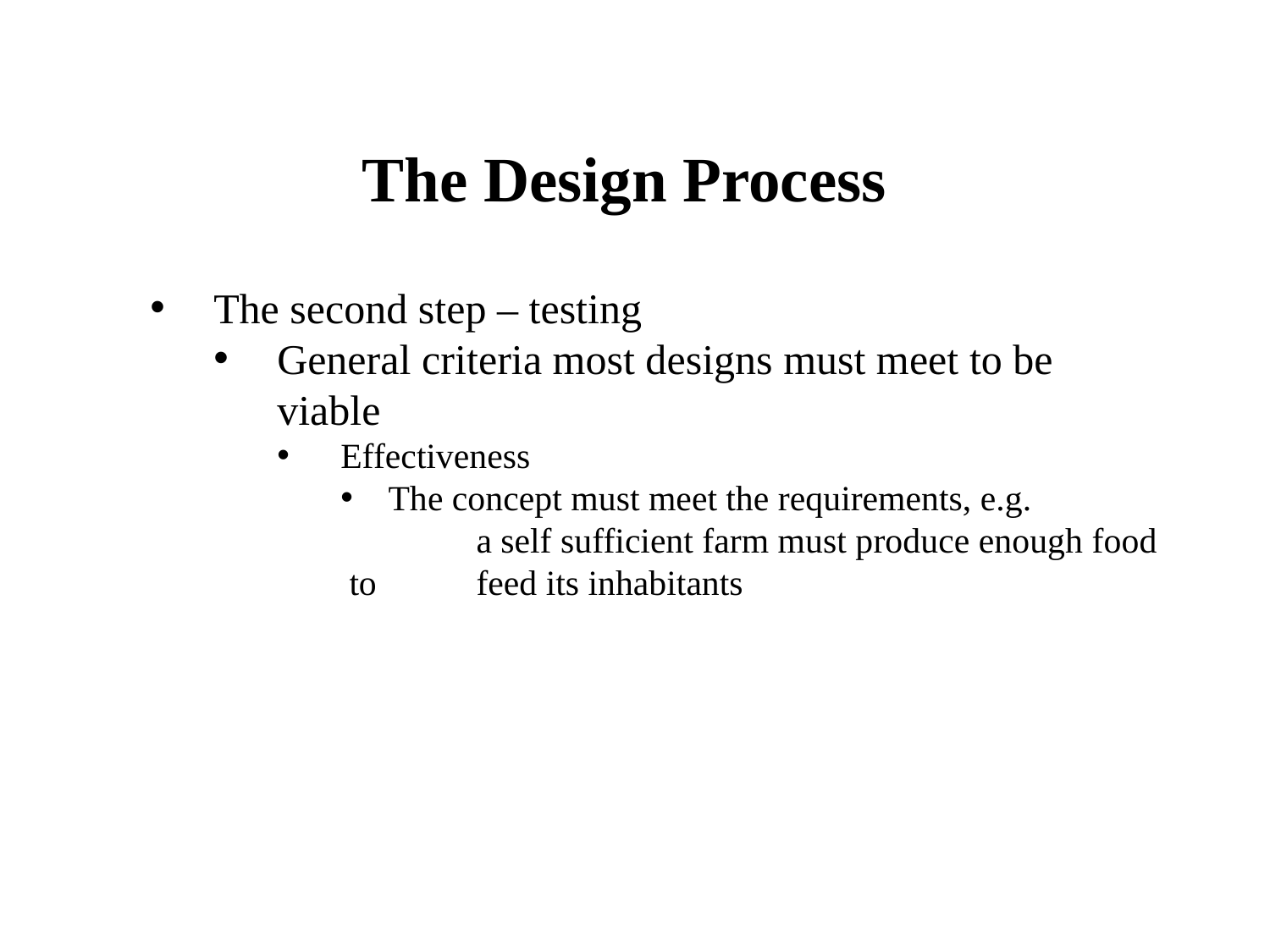

# The Design Process
The second step – testing
General criteria most designs must meet to be viable
Effectiveness
The concept must meet the requirements, e.g.
	a self sufficient farm must produce enough food to 	feed its inhabitants